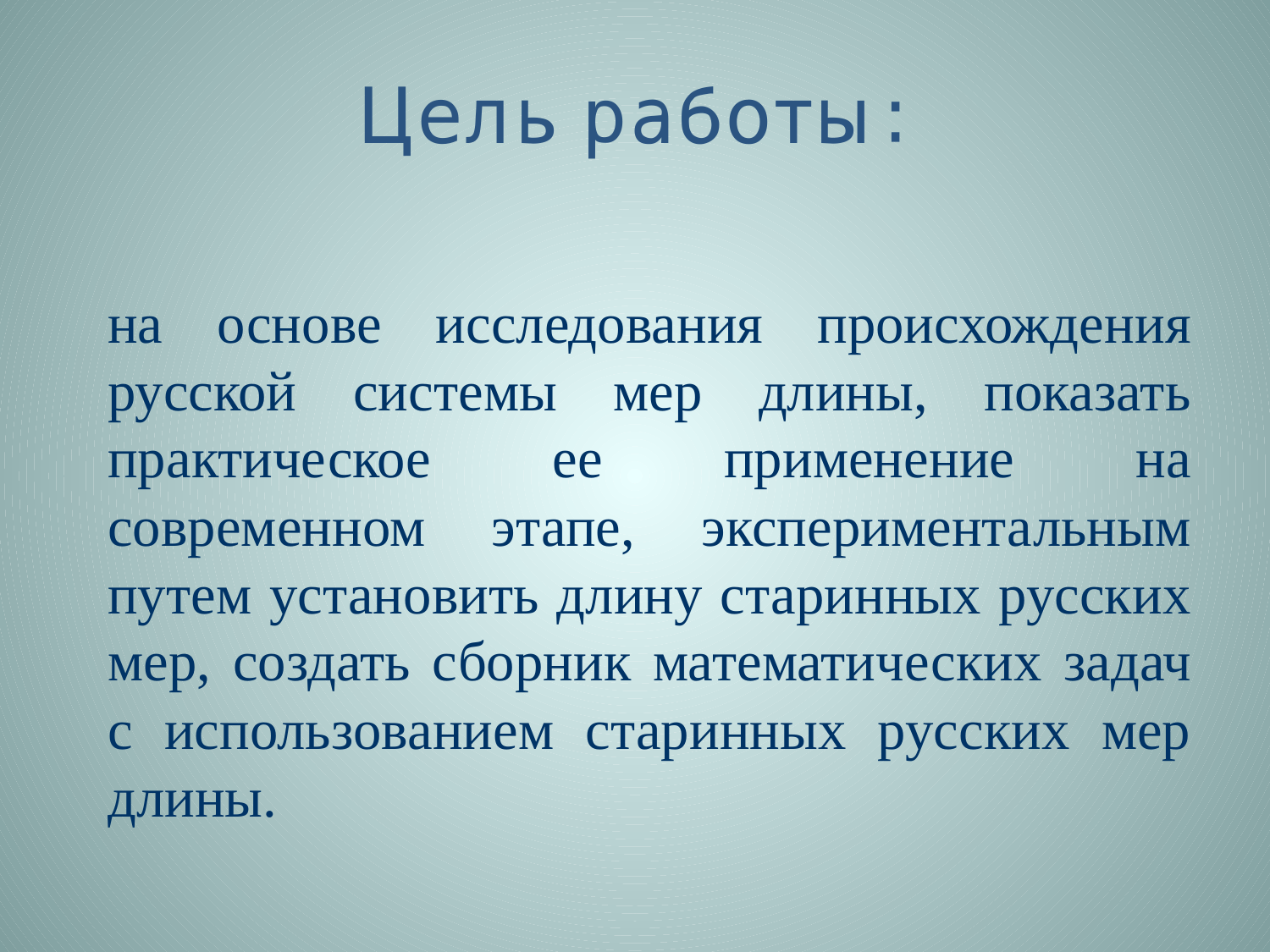

# Цель работы:
на основе исследования происхождения русской системы мер длины, показать практическое ее применение на современном этапе, экспериментальным путем установить длину старинных русских мер, создать сборник математических задач с использованием старинных русских мер длины.